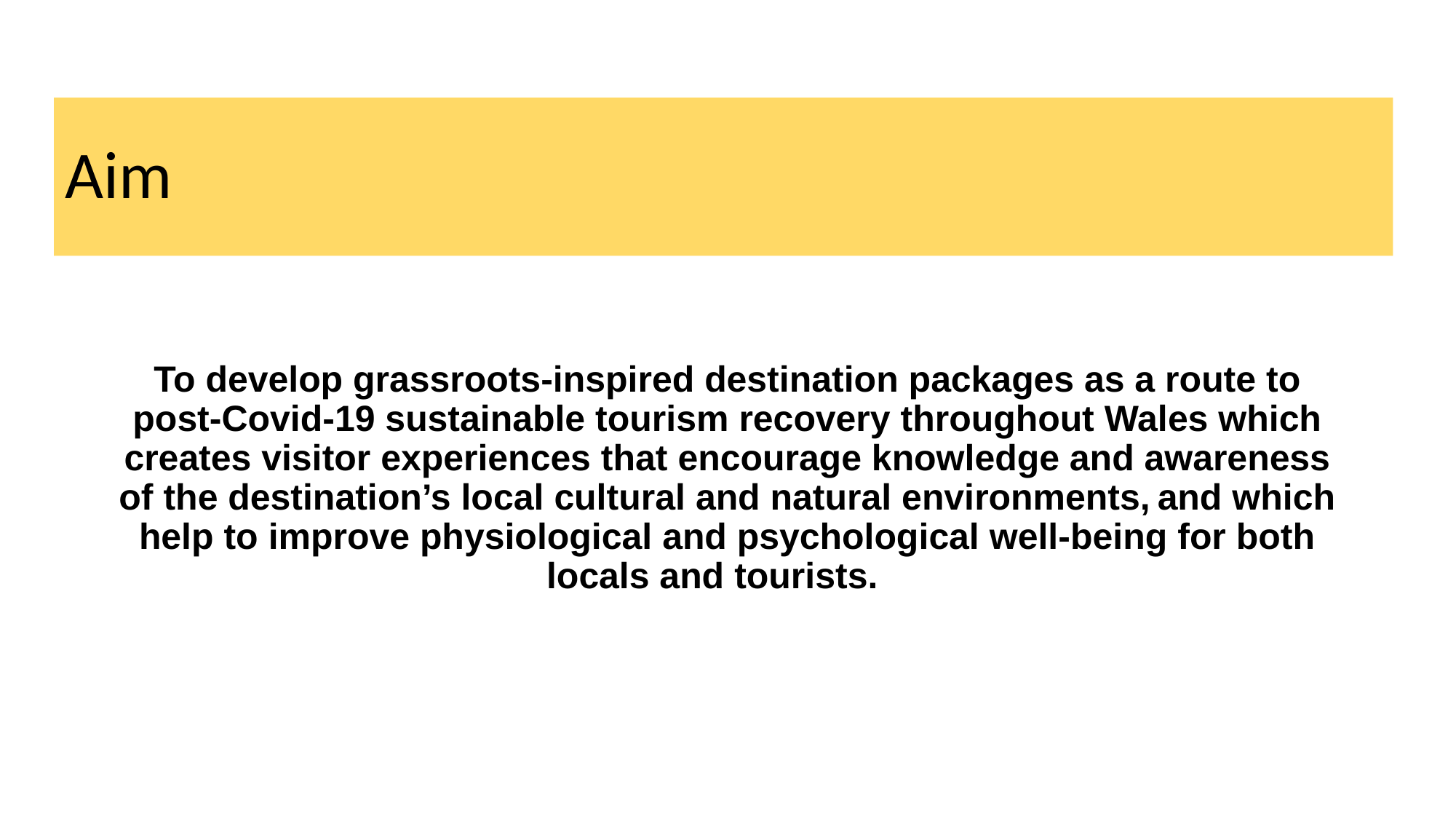

# Aim

To develop grassroots-inspired destination packages as a route to post-Covid-19 sustainable tourism recovery throughout Wales which creates visitor experiences that encourage knowledge and awareness of the destination’s local cultural and natural environments, and which help to improve physiological and psychological well-being for both locals and tourists.